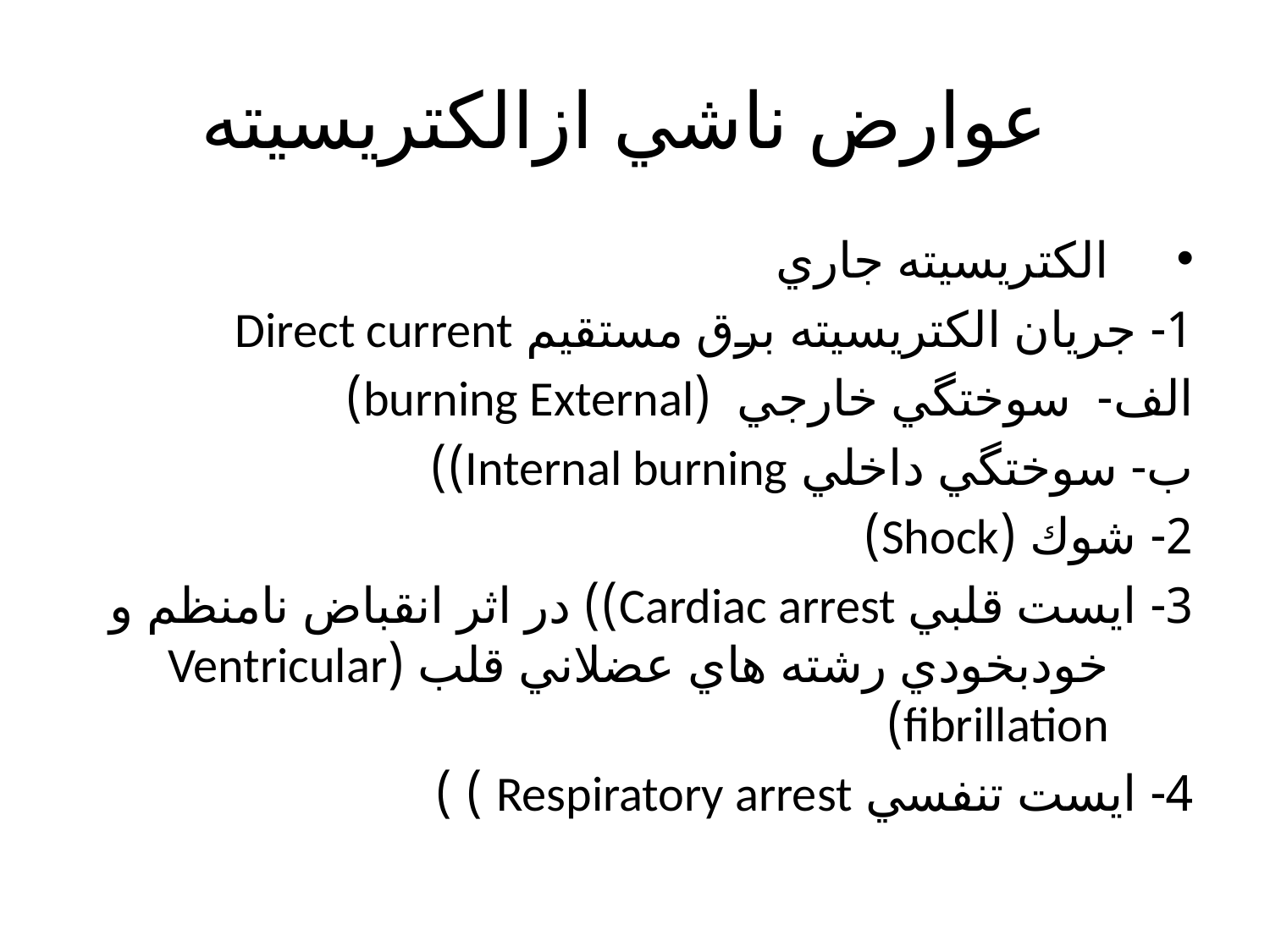

# عوارض ناشي ازالكتريسيته
الكتريسيته جاري
1- جريان الكتريسيته برق مستقيم Direct current
الف-  سوختگي خارجي  (burning External)
ب- سوختگي داخلي Internal burning))
2- شوك (Shock)
3- ايست قلبي Cardiac arrest)) در اثر انقباض نامنظم و خودبخودي رشته هاي عضلاني قلب (Ventricular fibrillation)
4- ايست تنفسي Respiratory arrest ) )